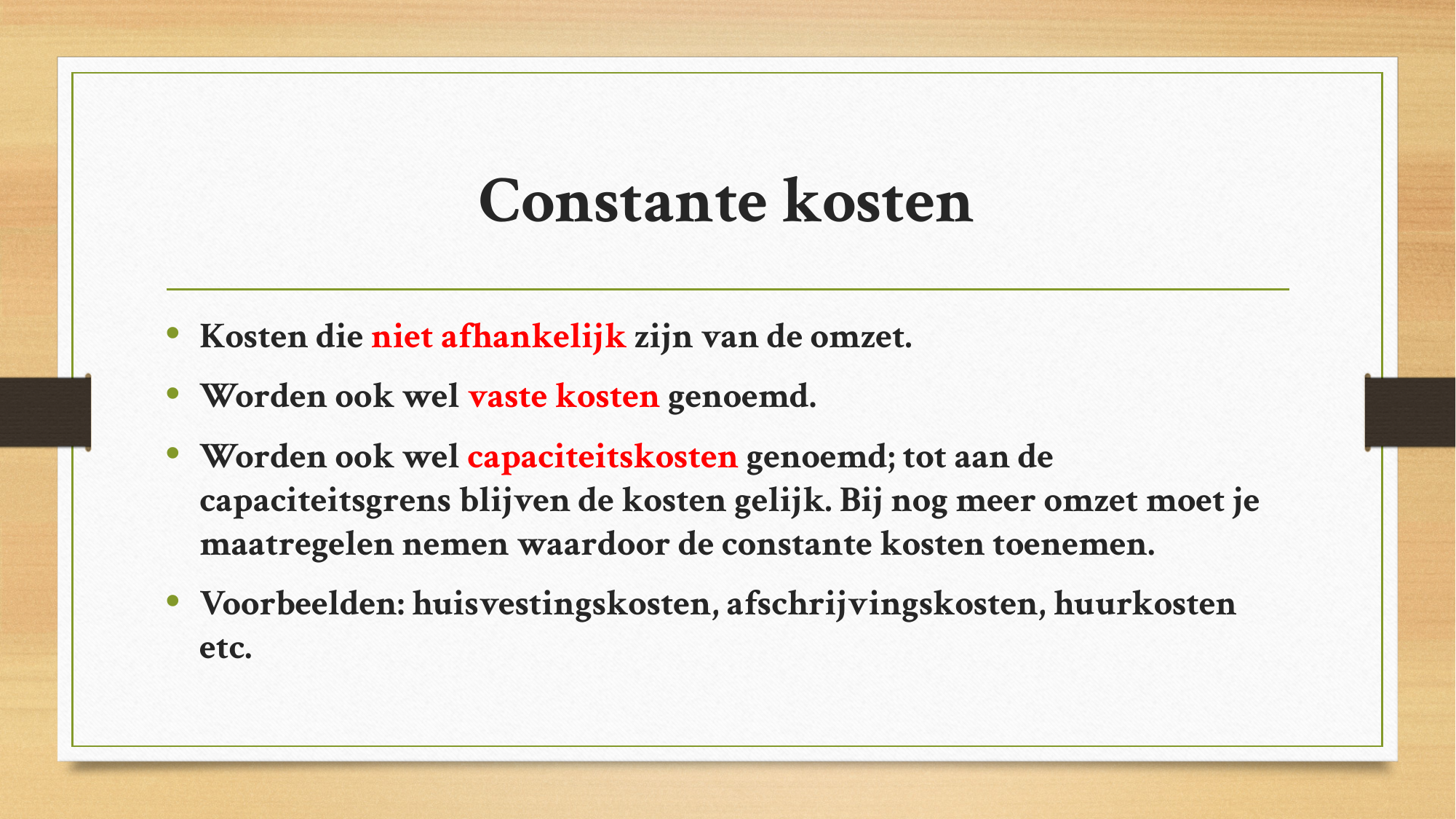

# Constante kosten
Kosten die niet afhankelijk zijn van de omzet.
Worden ook wel vaste kosten genoemd.
Worden ook wel capaciteitskosten genoemd; tot aan de capaciteitsgrens blijven de kosten gelijk. Bij nog meer omzet moet je maatregelen nemen waardoor de constante kosten toenemen.
Voorbeelden: huisvestingskosten, afschrijvingskosten, huurkosten etc.